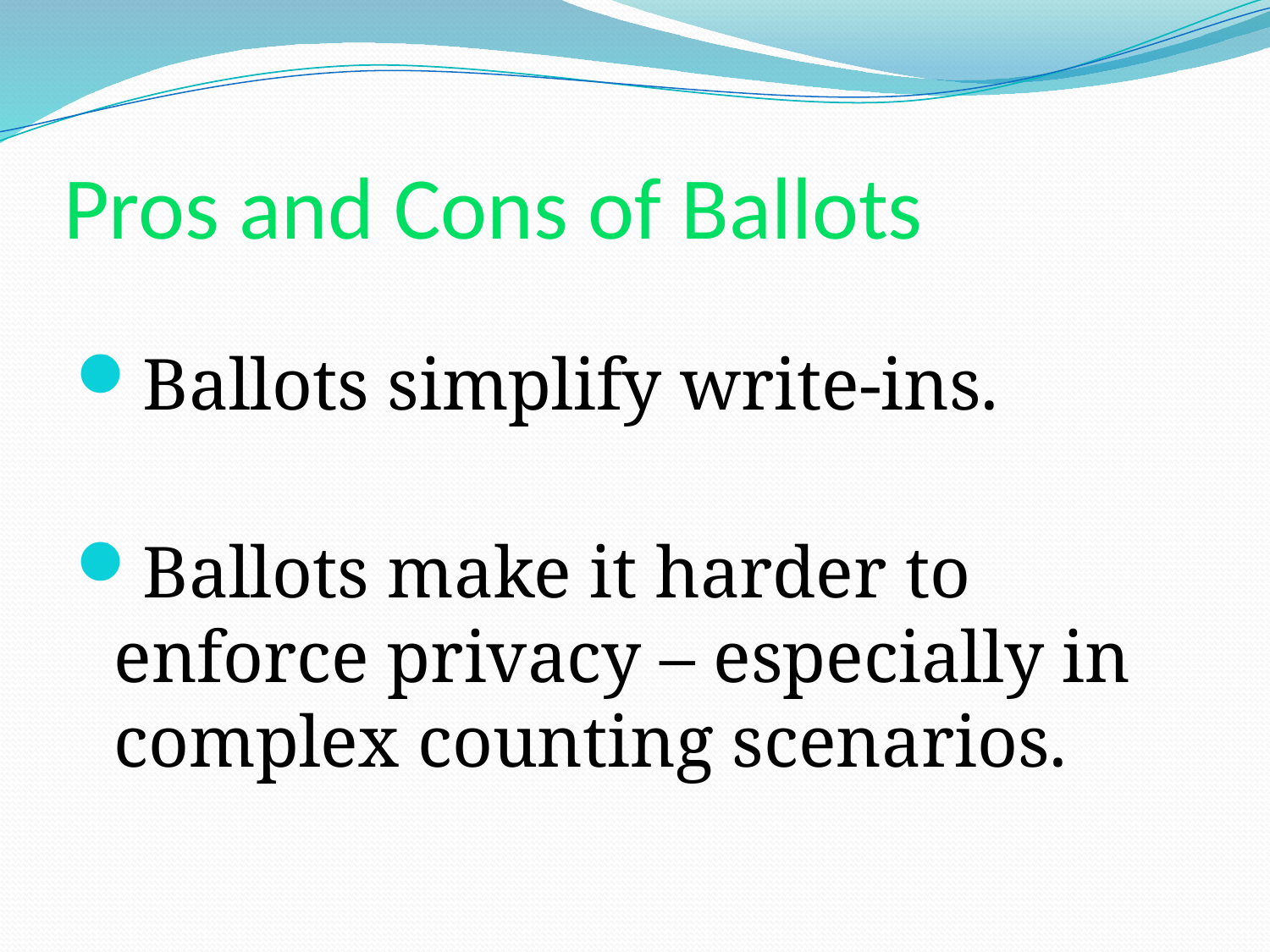

# Pros and Cons of Ballots

Ballots simplify write-ins.

Ballots make it harder to enforce privacy – especially in complex counting scenarios.